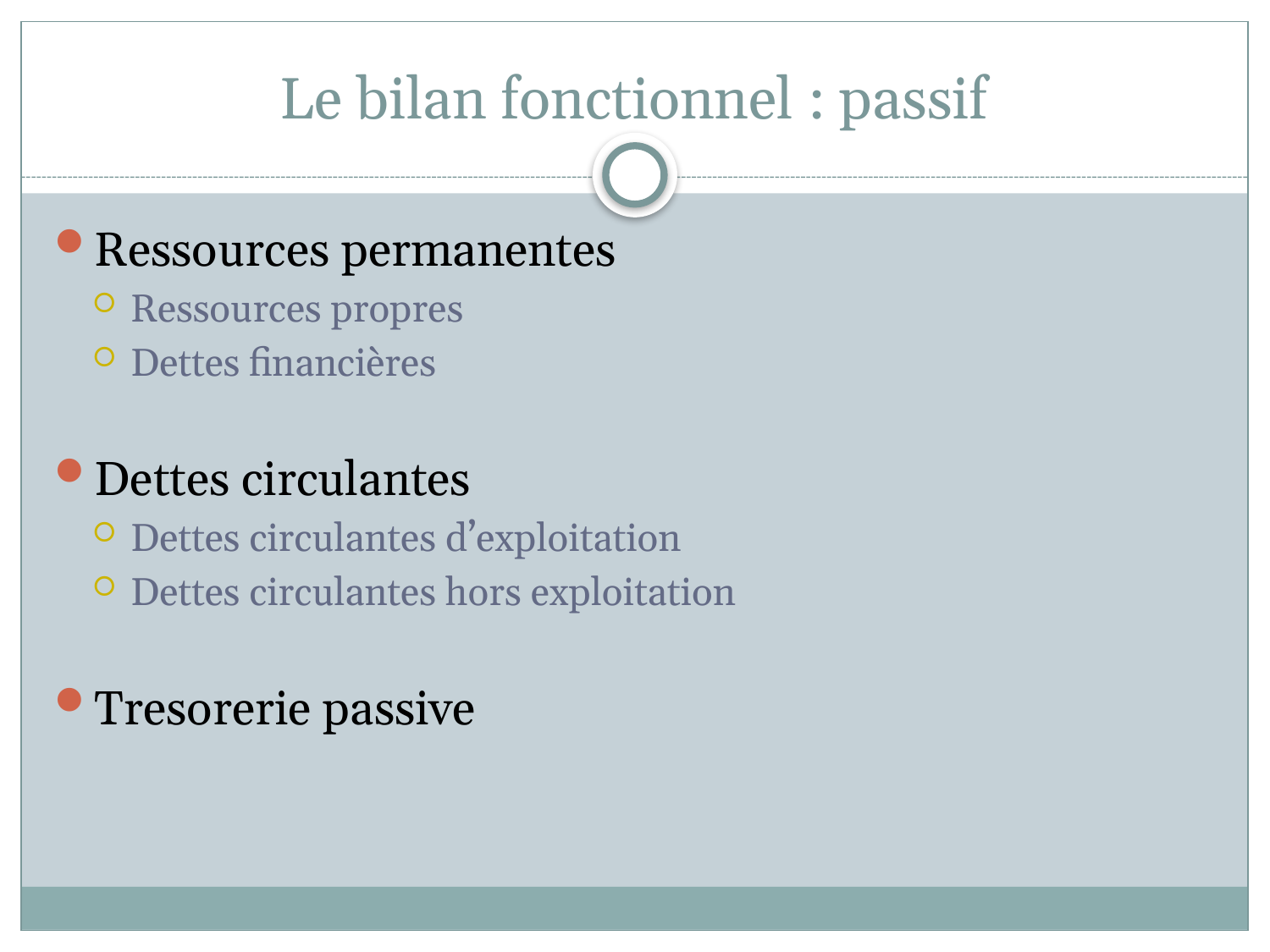

# Le bilan fonctionnel : passif
Ressources permanentes
Ressources propres
Dettes financières

Dettes circulantes
Dettes circulantes d’exploitation
Dettes circulantes hors exploitation

Tresorerie passive